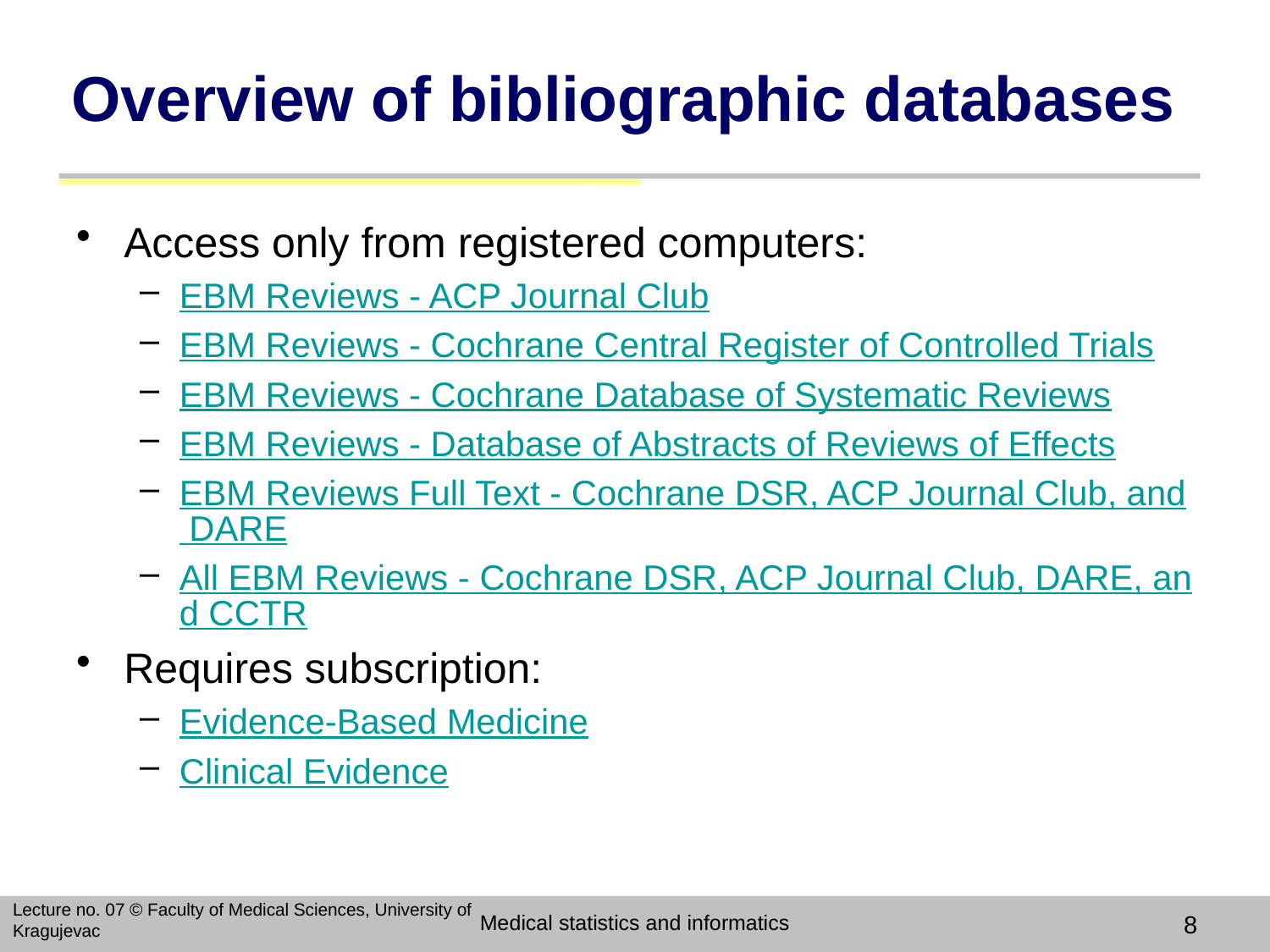

# Overview of bibliographic databases
Access only from registered computers:
EBM Reviews - ACP Journal Club
EBM Reviews - Cochrane Central Register of Controlled Trials
EBM Reviews - Cochrane Database of Systematic Reviews
EBM Reviews - Database of Abstracts of Reviews of Effects
EBM Reviews Full Text - Cochrane DSR, ACP Journal Club, and DARE
All EBM Reviews - Cochrane DSR, ACP Journal Club, DARE, and CCTR
Requires subscription:
Evidence-Based Medicine
Clinical Evidence
Lecture no. 07 © Faculty of Medical Sciences, University of Kragujevac
Medical statistics and informatics
8